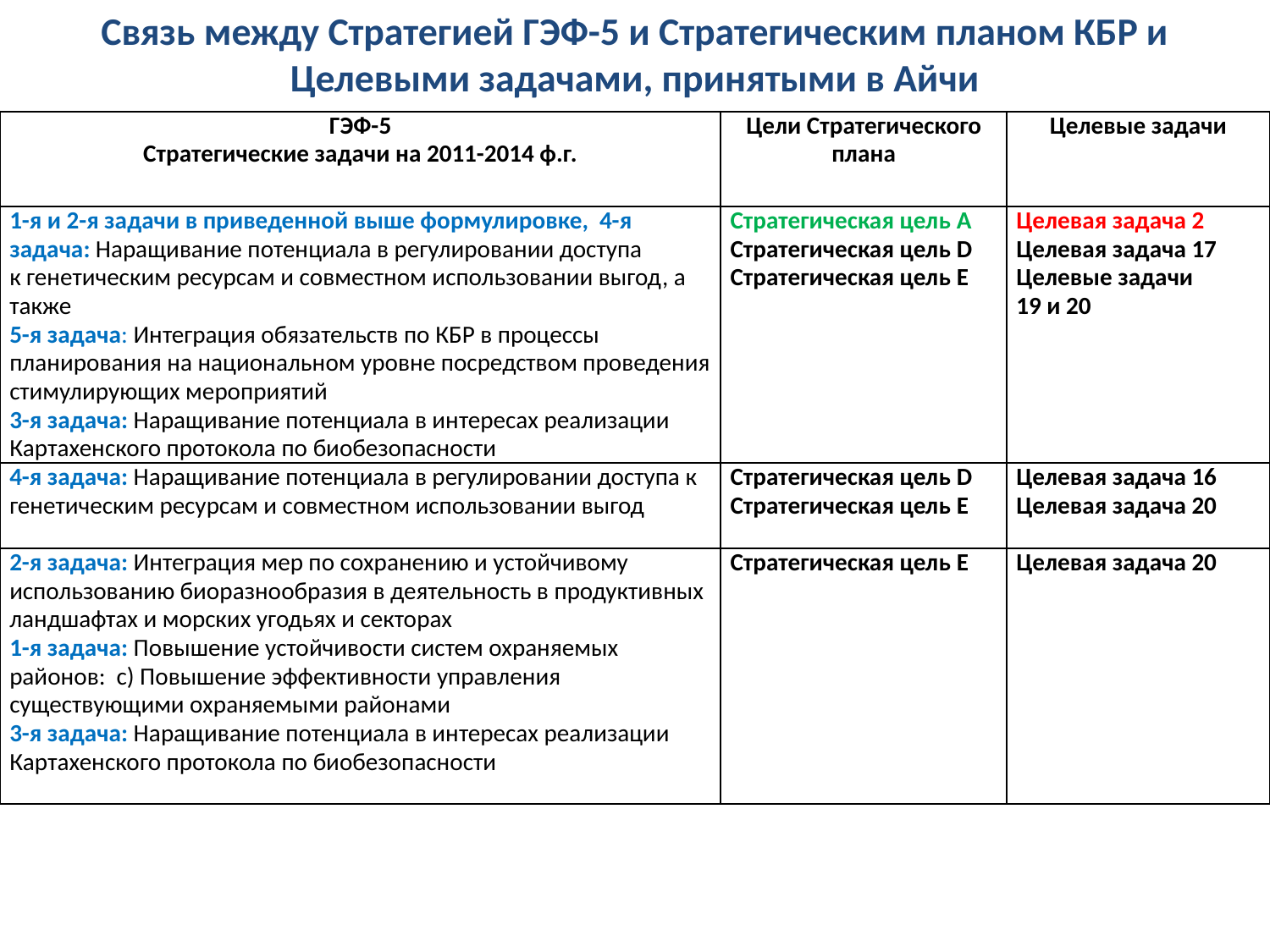

# Связь между Стратегией ГЭФ-5 и Стратегическим планом КБР и Целевыми задачами, принятыми в Айчи
| ГЭФ-5 Стратегические задачи на 2011-2014 ф.г. | Цели Стратегического плана | Целевые задачи |
| --- | --- | --- |
| 1-я и 2-я задачи в приведенной выше формулировке, 4-я задача: Наращивание потенциала в регулировании доступа к генетическим ресурсам и совместном использовании выгод, а также 5-я задача: Интеграция обязательств по КБР в процессы планирования на национальном уровне посредством проведения стимулирующих мероприятий 3-я задача: Наращивание потенциала в интересах реализации Картахенского протокола по биобезопасности | Стратегическая цель A Стратегическая цель D Стратегическая цель E | Целевая задача 2 Целевая задача 17 Целевые задачи 19 и 20 |
| 4-я задача: Наращивание потенциала в регулировании доступа к генетическим ресурсам и совместном использовании выгод | Стратегическая цель D Стратегическая цель E | Целевая задача 16 Целевая задача 20 |
| 2-я задача: Интеграция мер по сохранению и устойчивому использованию биоразнообразия в деятельность в продуктивных ландшафтах и морских угодьях и секторах 1-я задача: Повышение устойчивости систем охраняемых районов: c) Повышение эффективности управления существующими охраняемыми районами 3-я задача: Наращивание потенциала в интересах реализации Картахенского протокола по биобезопасности | Стратегическая цель E | Целевая задача 20 |